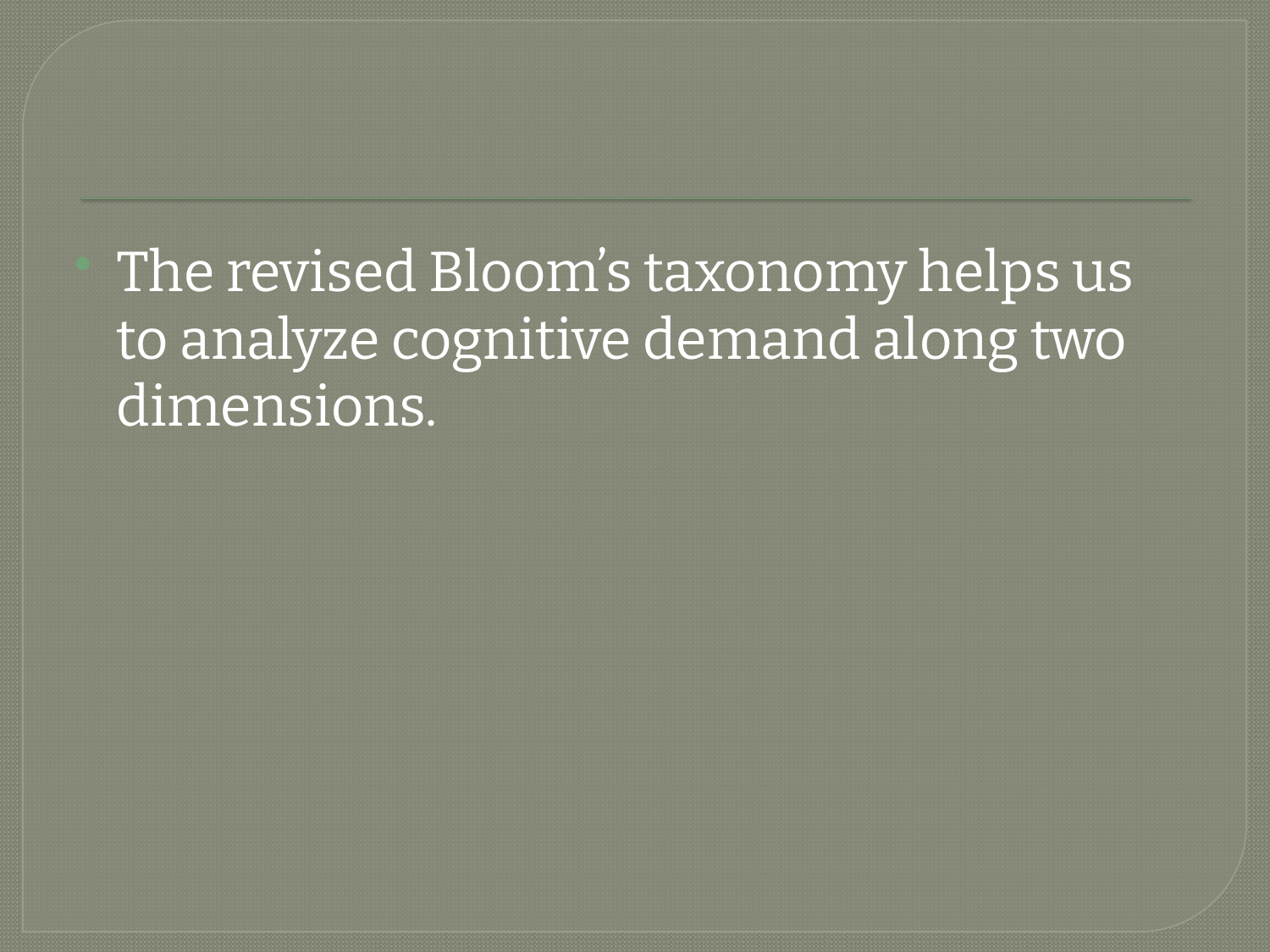

#
The revised Bloom’s taxonomy helps us to analyze cognitive demand along two dimensions.